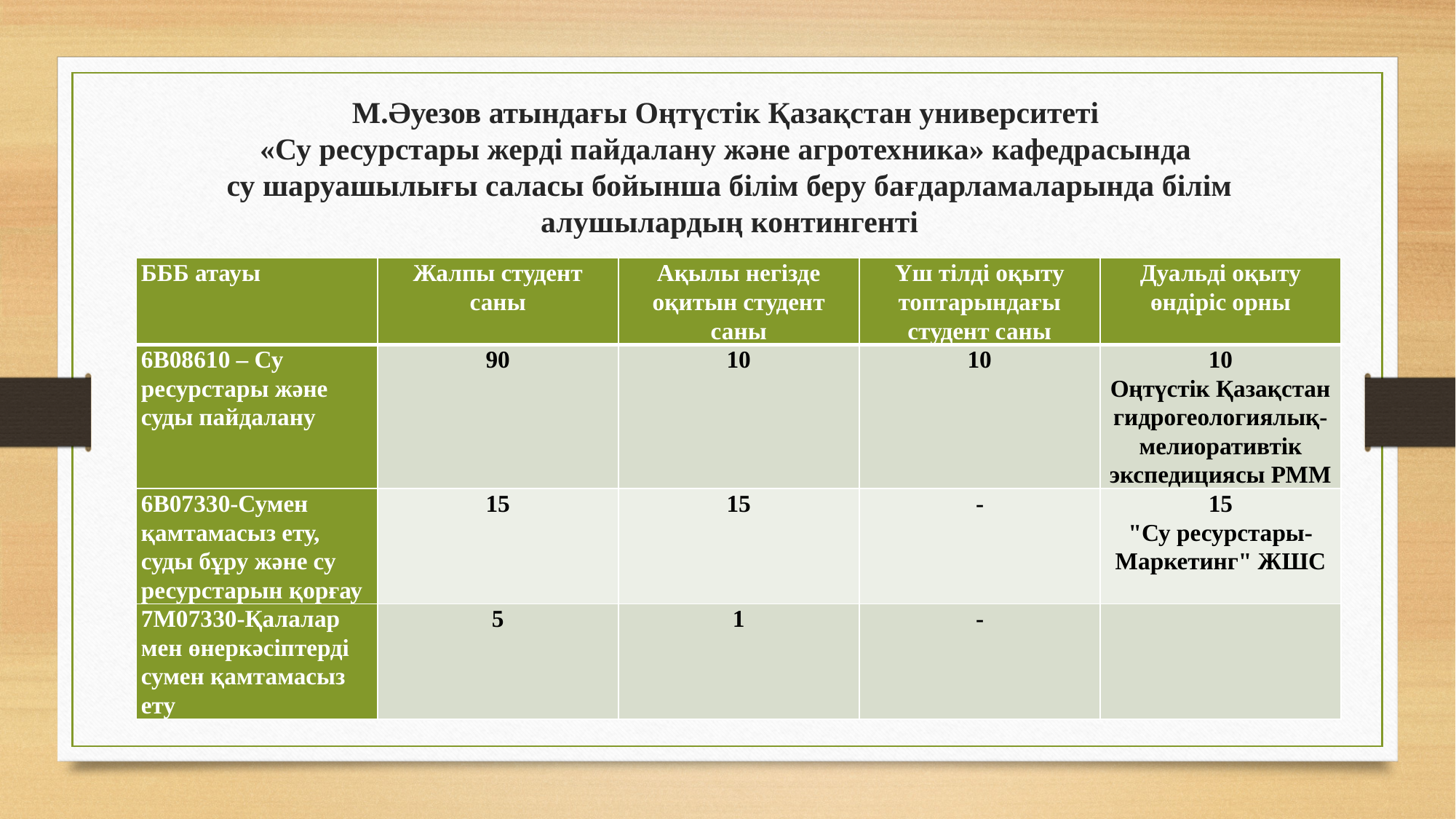

# М.Әуезов атындағы Оңтүстік Қазақстан университеті «Су ресурстары жерді пайдалану және агротехника» кафедрасында су шаруашылығы саласы бойынша білім беру бағдарламаларында білім алушылардың контингенті
| БББ атауы | Жалпы студент саны | Ақылы негізде оқитын студент саны | Үш тілді оқыту топтарындағы студент саны | Дуальді оқыту өндіріс орны |
| --- | --- | --- | --- | --- |
| 6В08610 – Су ресурстары және суды пайдалану | 90 | 10 | 10 | 10 Оңтүстік Қазақстан гидрогеологиялық-мелиоративтік экспедициясы РММ |
| 6В07330-Сумен қамтамасыз ету, суды бұру және су ресурстарын қорғау | 15 | 15 | - | 15 "Су ресурстары-Маркетинг" ЖШС |
| 7М07330-Қалалар мен өнеркәсіптерді сумен қамтамасыз ету | 5 | 1 | - |  |